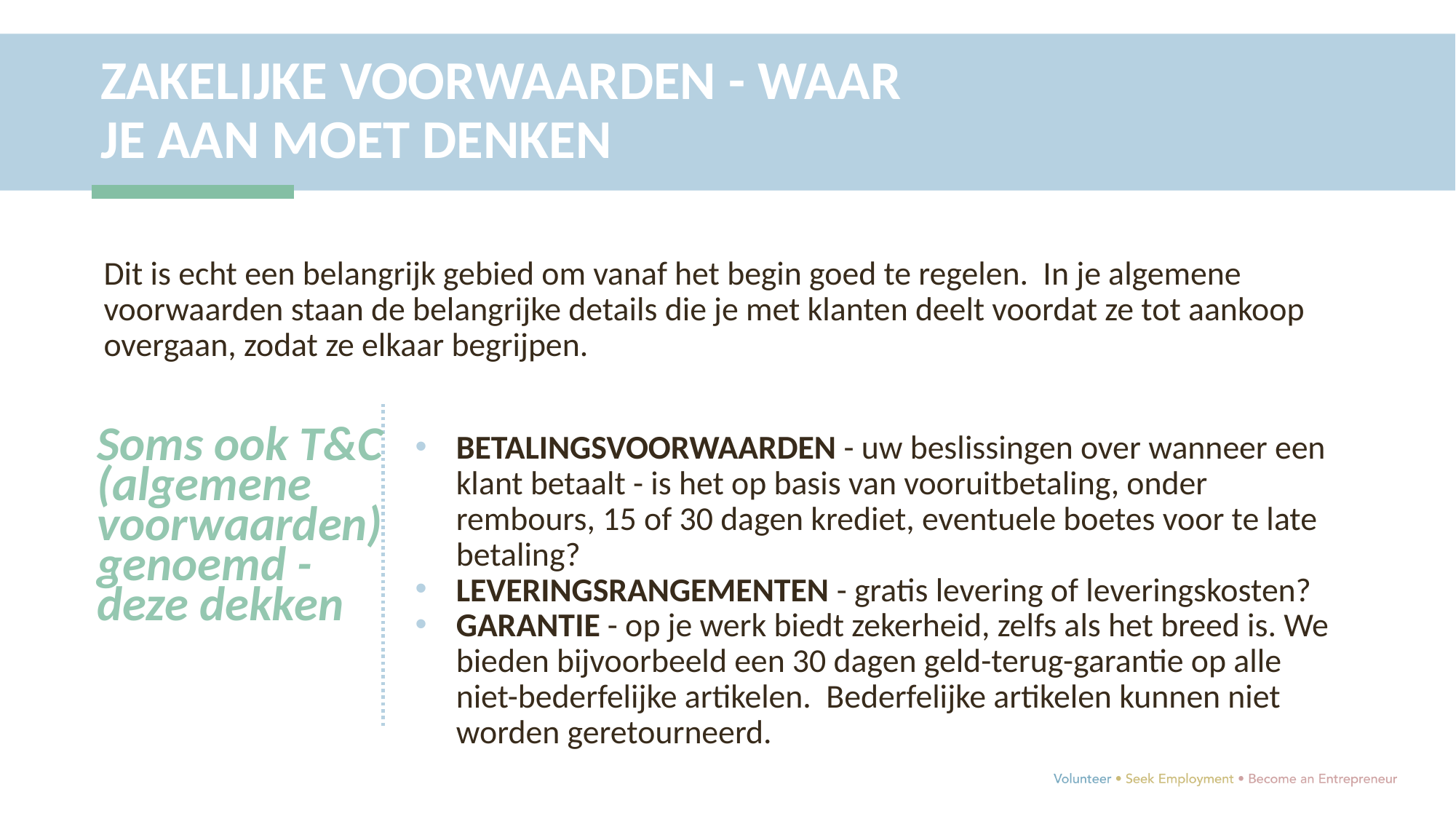

ZAKELIJKE VOORWAARDEN - WAAR JE AAN MOET DENKEN
Dit is echt een belangrijk gebied om vanaf het begin goed te regelen.  In je algemene voorwaarden staan de belangrijke details die je met klanten deelt voordat ze tot aankoop overgaan, zodat ze elkaar begrijpen.

Soms ook T&C (algemene voorwaarden) genoemd - deze dekken

BETALINGSVOORWAARDEN - uw beslissingen over wanneer een klant betaalt - is het op basis van vooruitbetaling, onder rembours, 15 of 30 dagen krediet, eventuele boetes voor te late betaling?
LEVERINGSRANGEMENTEN - gratis levering of leveringskosten?
GARANTIE - op je werk biedt zekerheid, zelfs als het breed is. We bieden bijvoorbeeld een 30 dagen geld-terug-garantie op alle niet-bederfelijke artikelen.  Bederfelijke artikelen kunnen niet worden geretourneerd.